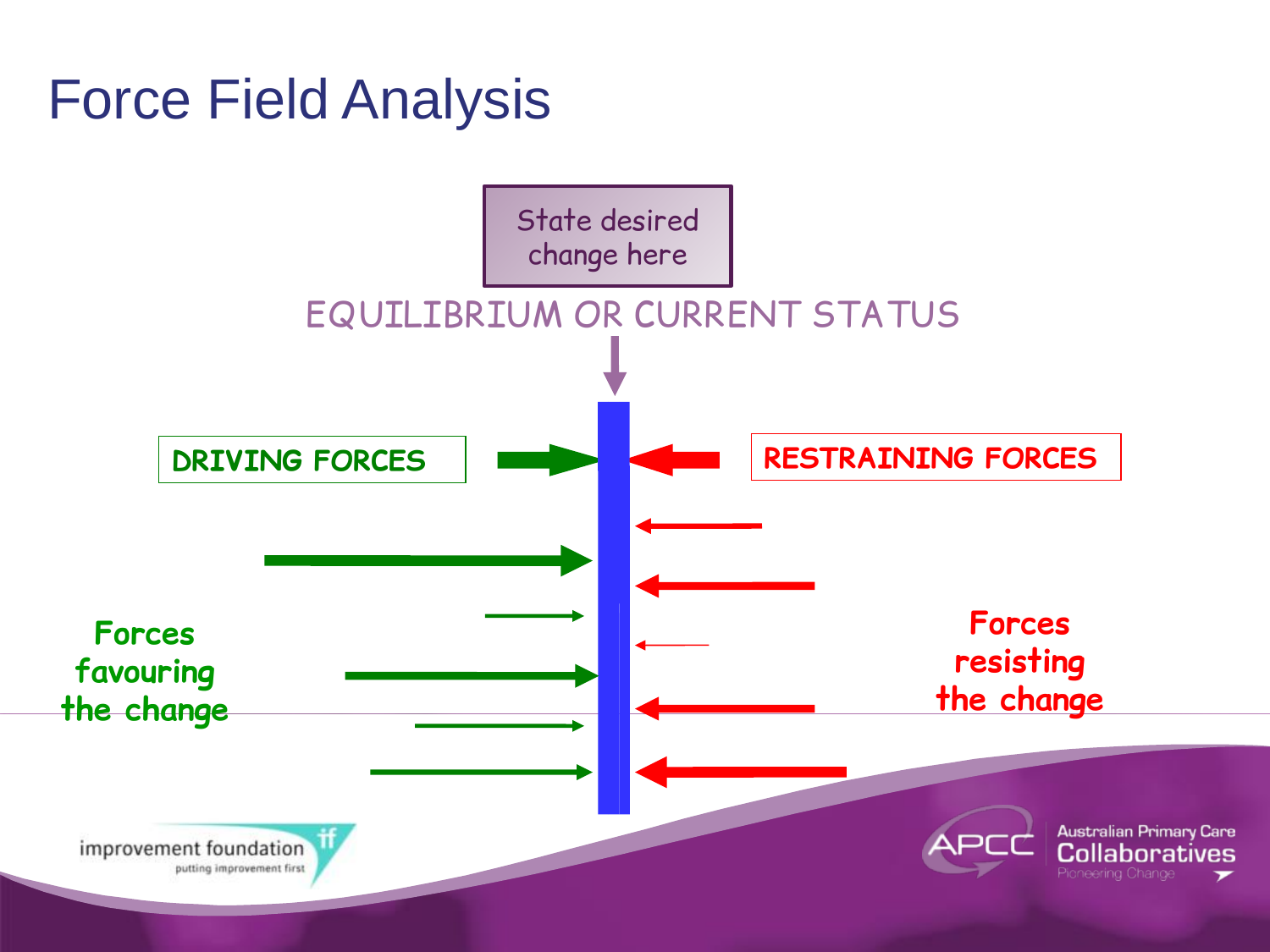

Force Field Analysis
State desired change here
EQUILIBRIUM OR CURRENT STATUS

RESTRAINING FORCES
DRIVING FORCES

Forces resisting the change
Forces favouring the change